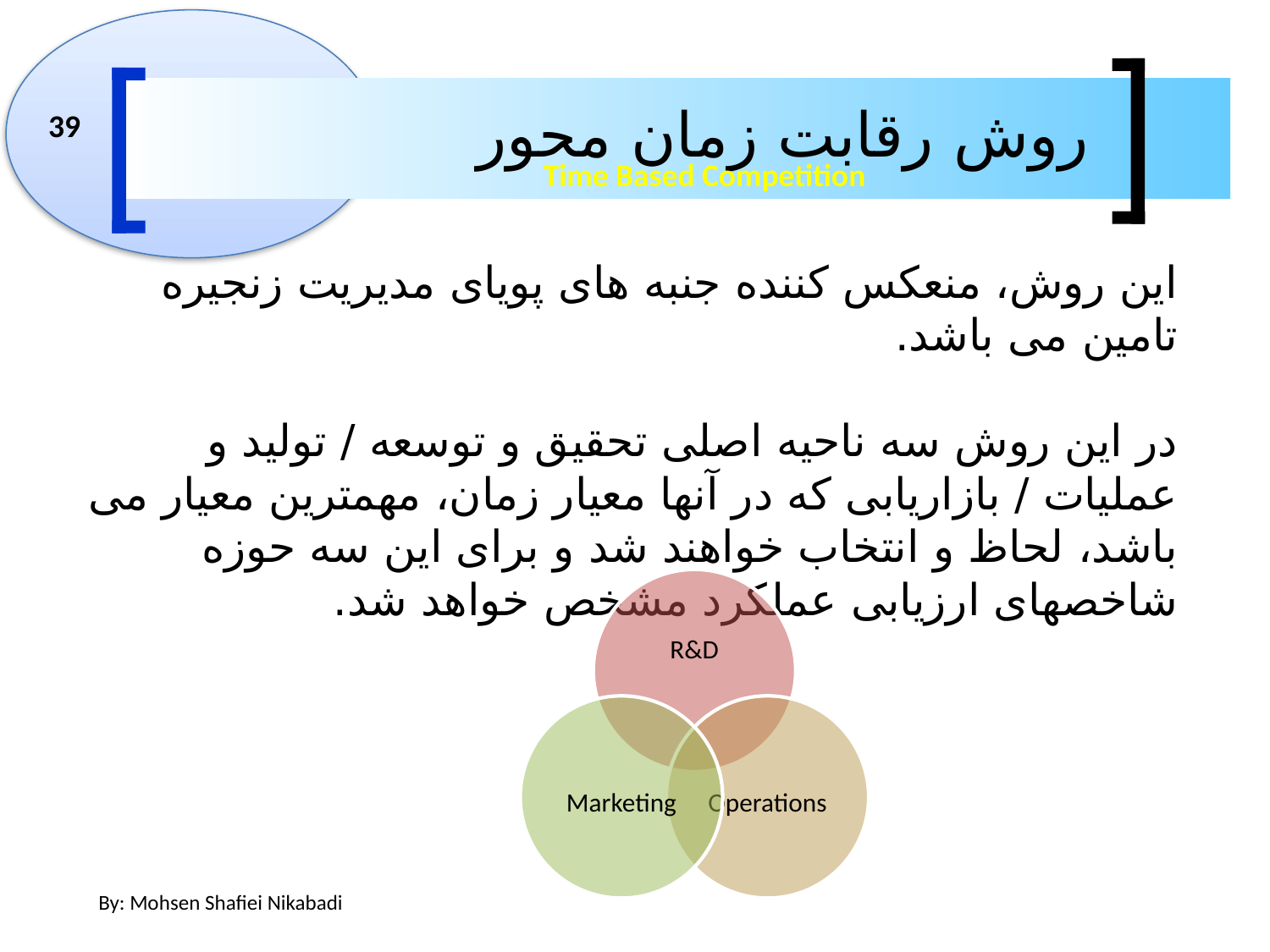

روش رقابت زمان محور
39
Time Based Competition
این روش، منعکس کننده جنبه های پویای مدیریت زنجیره تامین می باشد.

در این روش سه ناحیه اصلی تحقیق و توسعه / تولید و عملیات / بازاریابی که در آنها معیار زمان، مهمترین معیار می باشد، لحاظ و انتخاب خواهند شد و برای این سه حوزه شاخصهای ارزیابی عملکرد مشخص خواهد شد.
R&D
Operations
Marketing
By: Mohsen Shafiei Nikabadi